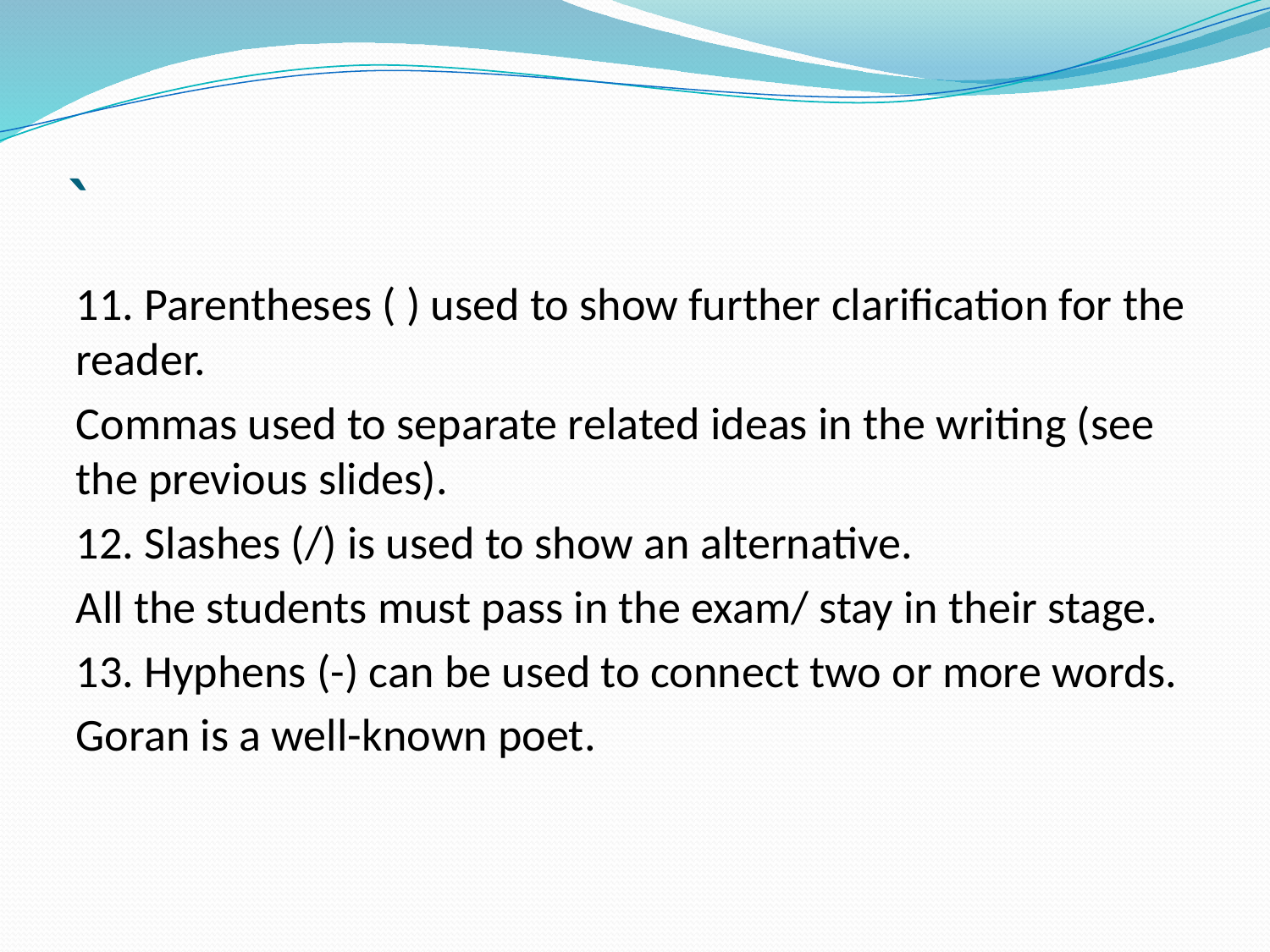

# `
11. Parentheses ( ) used to show further clarification for the reader.
Commas used to separate related ideas in the writing (see the previous slides).
12. Slashes (/) is used to show an alternative.
All the students must pass in the exam/ stay in their stage.
13. Hyphens (-) can be used to connect two or more words.
Goran is a well-known poet.